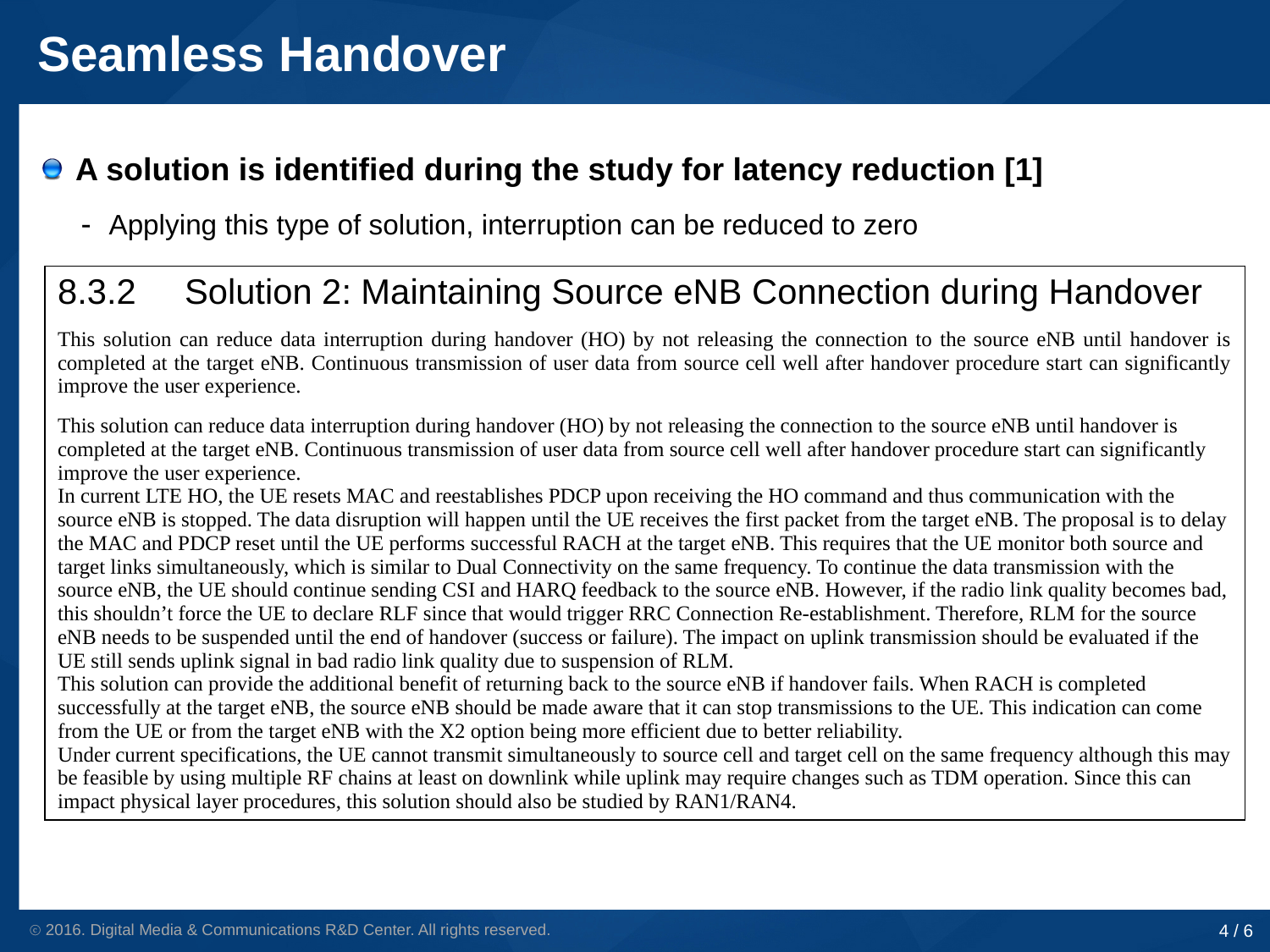

# Seamless Handover
A solution is identified during the study for latency reduction [1]
Applying this type of solution, interruption can be reduced to zero
| 8.3.2 Solution 2: Maintaining Source eNB Connection during Handover This solution can reduce data interruption during handover (HO) by not releasing the connection to the source eNB until handover is completed at the target eNB. Continuous transmission of user data from source cell well after handover procedure start can significantly improve the user experience. This solution can reduce data interruption during handover (HO) by not releasing the connection to the source eNB until handover is completed at the target eNB. Continuous transmission of user data from source cell well after handover procedure start can significantly improve the user experience. In current LTE HO, the UE resets MAC and reestablishes PDCP upon receiving the HO command and thus communication with the source eNB is stopped. The data disruption will happen until the UE receives the first packet from the target eNB. The proposal is to delay the MAC and PDCP reset until the UE performs successful RACH at the target eNB. This requires that the UE monitor both source and target links simultaneously, which is similar to Dual Connectivity on the same frequency. To continue the data transmission with the source eNB, the UE should continue sending CSI and HARQ feedback to the source eNB. However, if the radio link quality becomes bad, this shouldn’t force the UE to declare RLF since that would trigger RRC Connection Re-establishment. Therefore, RLM for the source eNB needs to be suspended until the end of handover (success or failure). The impact on uplink transmission should be evaluated if the UE still sends uplink signal in bad radio link quality due to suspension of RLM. This solution can provide the additional benefit of returning back to the source eNB if handover fails. When RACH is completed successfully at the target eNB, the source eNB should be made aware that it can stop transmissions to the UE. This indication can come from the UE or from the target eNB with the X2 option being more efficient due to better reliability. Under current specifications, the UE cannot transmit simultaneously to source cell and target cell on the same frequency although this may be feasible by using multiple RF chains at least on downlink while uplink may require changes such as TDM operation. Since this can impact physical layer procedures, this solution should also be studied by RAN1/RAN4. |
| --- |
4 / 6